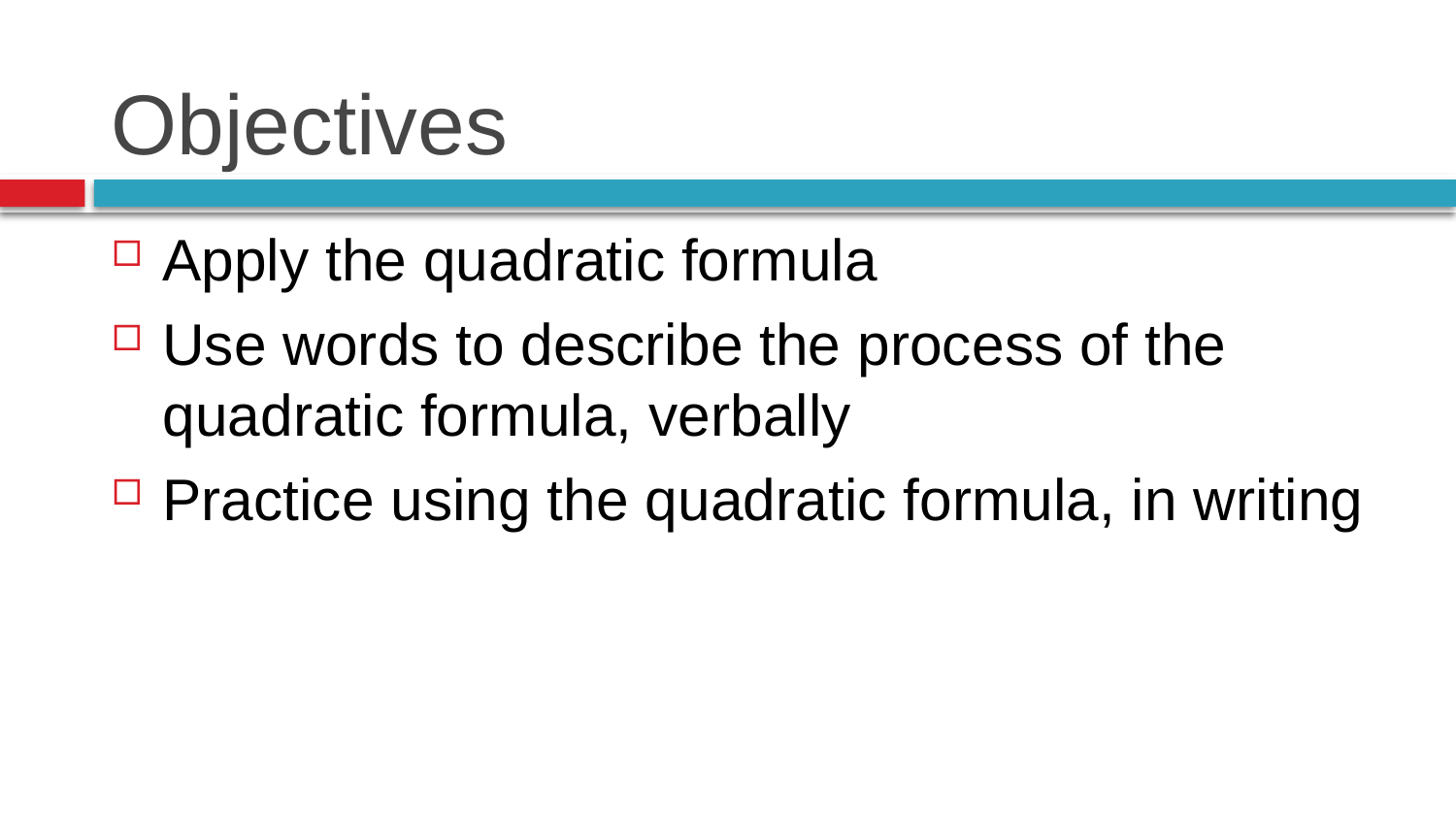

# Objectives
Apply the quadratic formula
Use words to describe the process of the quadratic formula, verbally
Practice using the quadratic formula, in writing